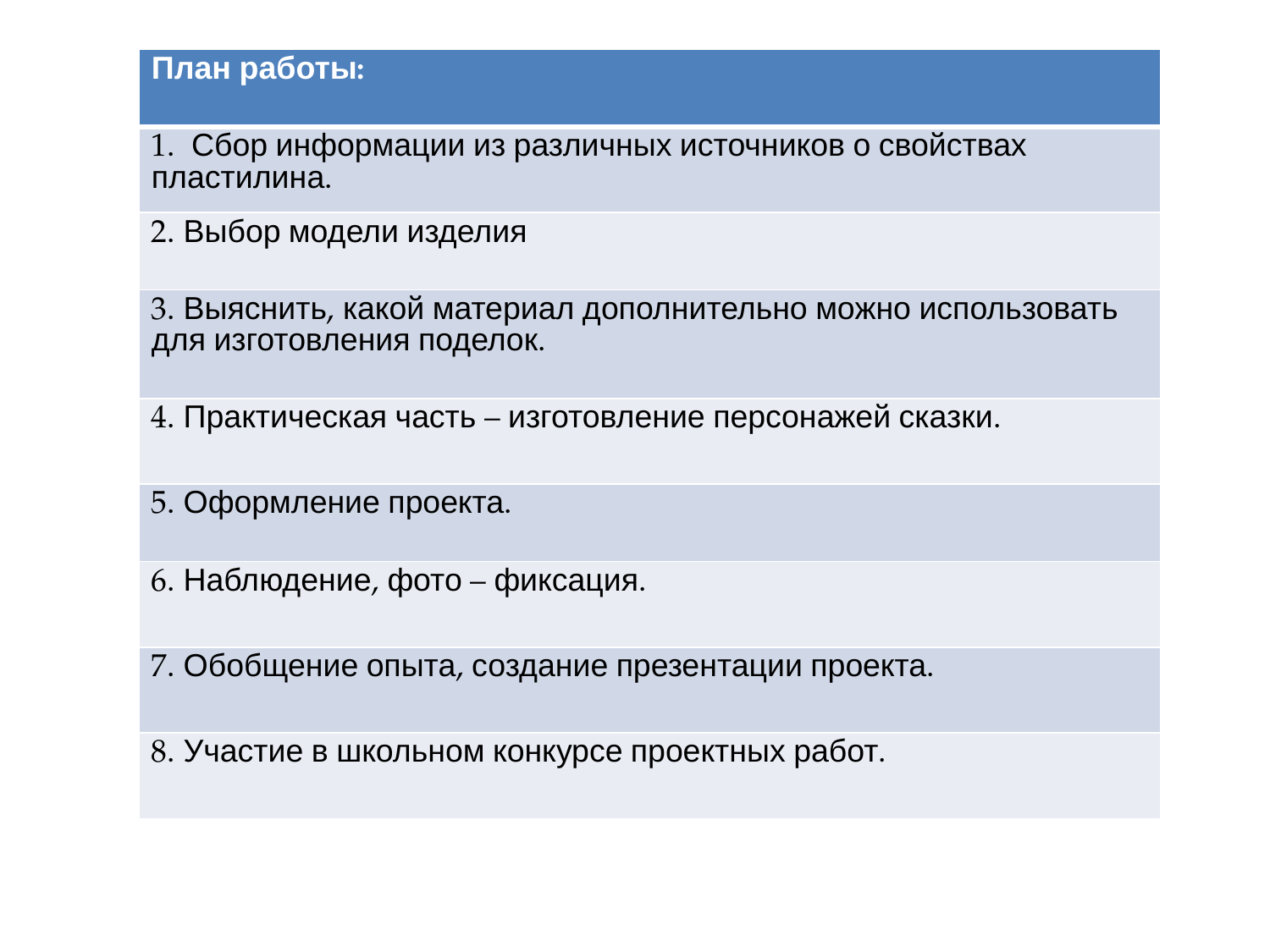

| План работы: |
| --- |
| 1. Сбор информации из различных источников о свойствах пластилина. |
| 2. Выбор модели изделия |
| 3. Выяснить, какой материал дополнительно можно использовать для изготовления поделок. |
| 4. Практическая часть – изготовление персонажей сказки. |
| 5. Оформление проекта. |
| 6. Наблюдение, фото – фиксация. |
| 7. Обобщение опыта, создание презентации проекта. |
| 8. Участие в школьном конкурсе проектных работ. |